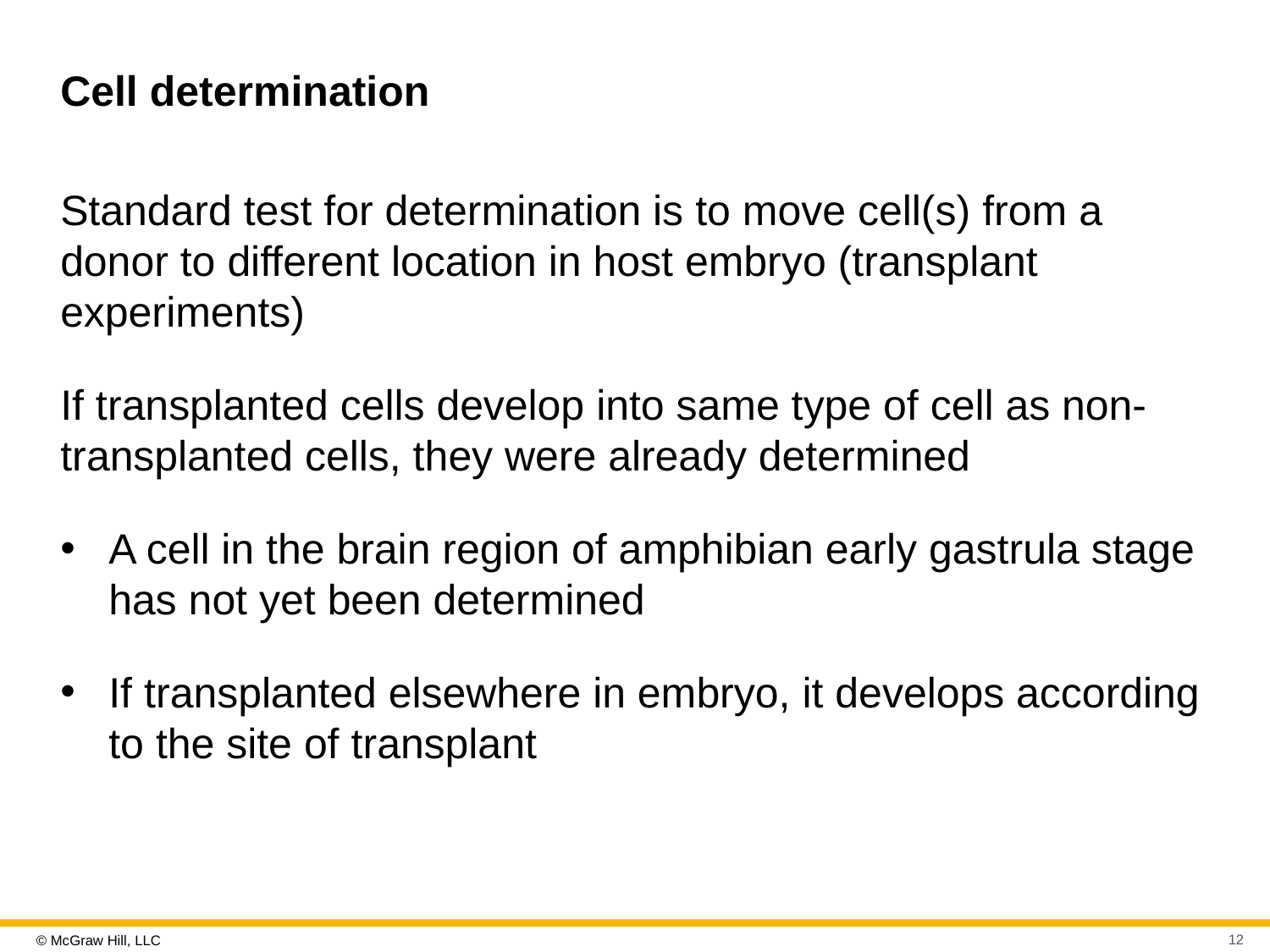

# Cell determination
Standard test for determination is to move cell(s) from a donor to different location in host embryo (transplant experiments)
If transplanted cells develop into same type of cell as non-transplanted cells, they were already determined
A cell in the brain region of amphibian early gastrula stage has not yet been determined
If transplanted elsewhere in embryo, it develops according to the site of transplant
12